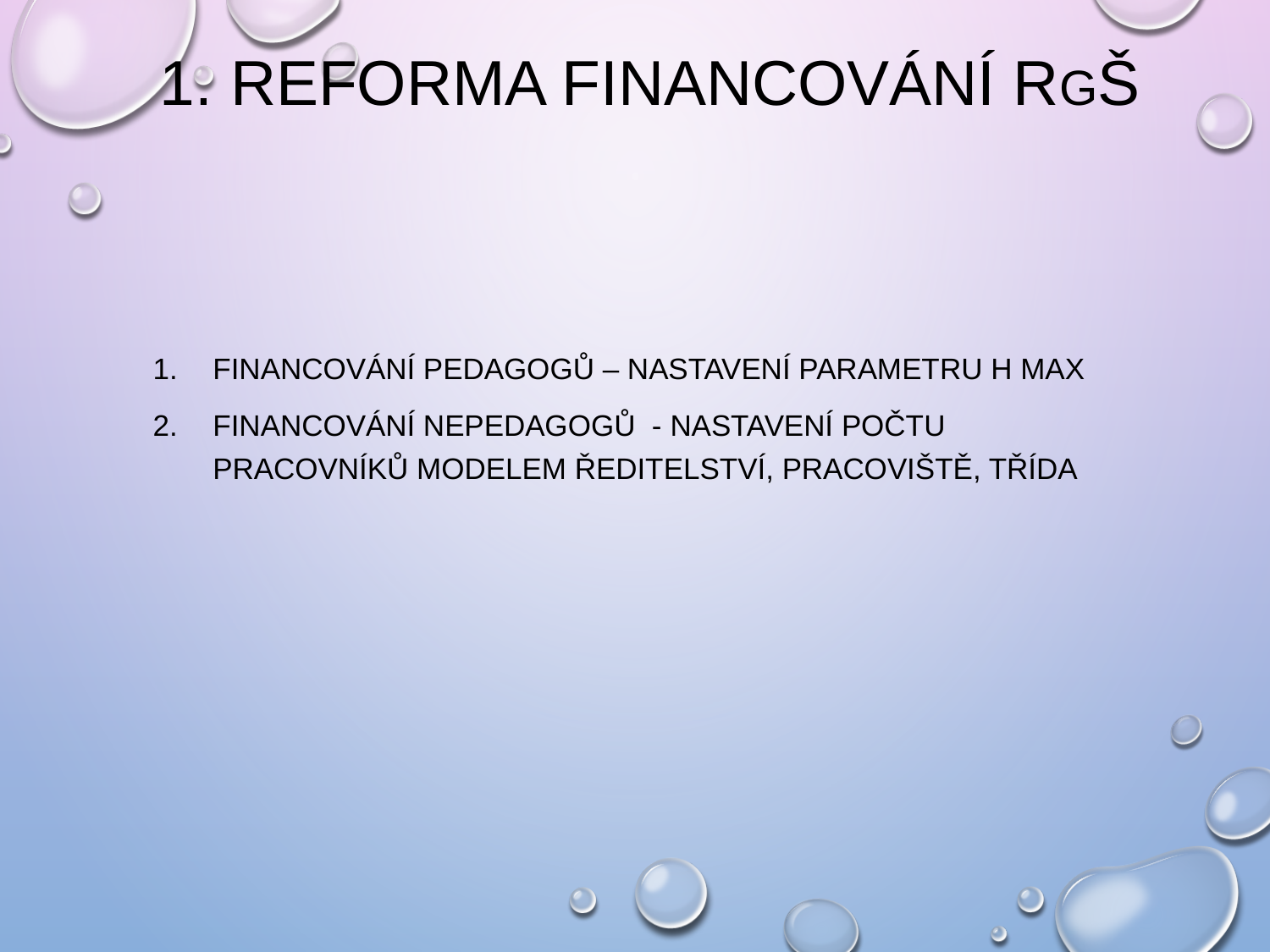

# 1. Reforma financování RgŠ
Financování Pedagogů – nastavení parametru H max
Financování nepedagogů  - nastavení počtu pracovníků modelem Ředitelství, Pracoviště, Třída